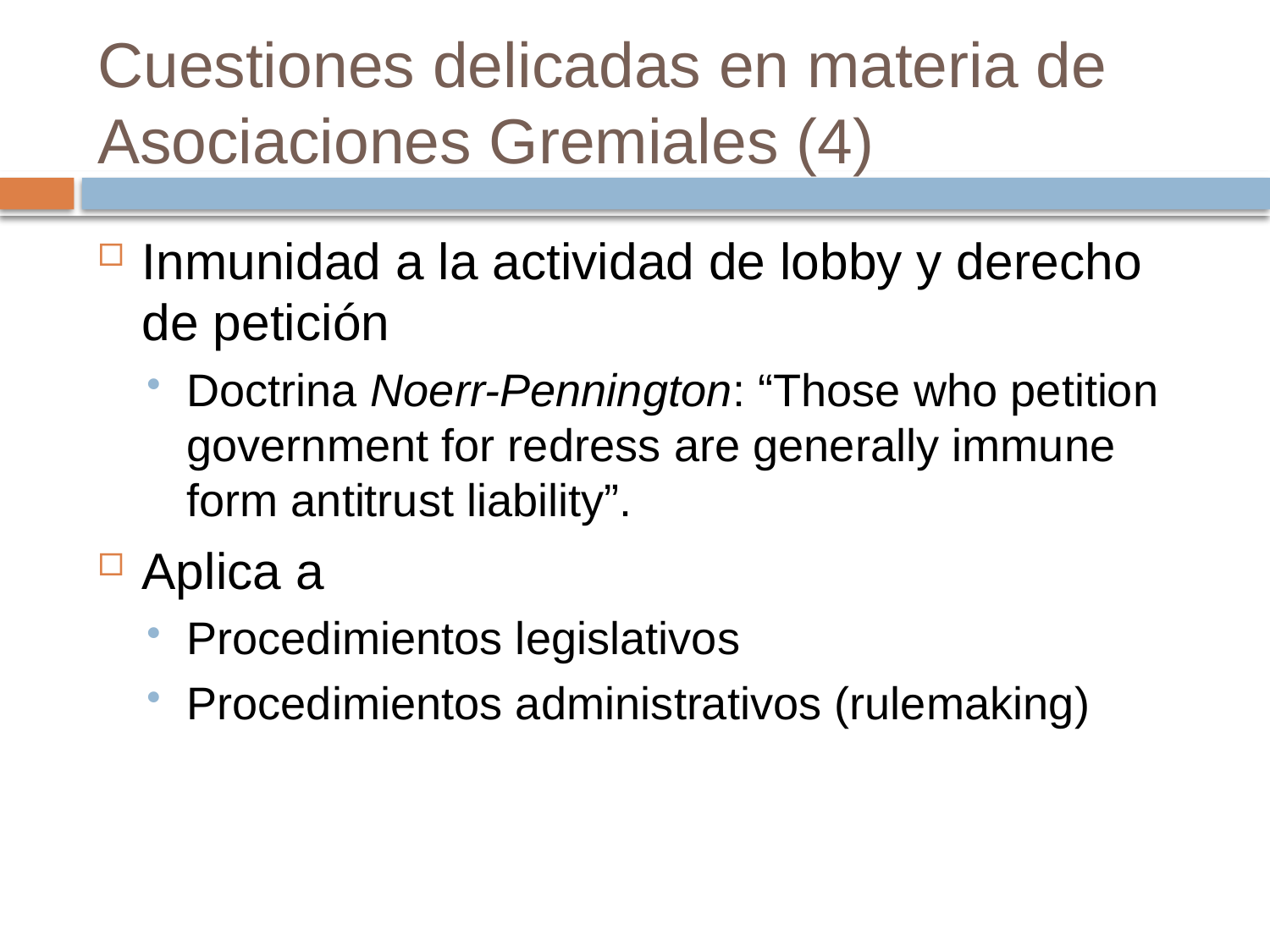

# Cuestiones delicadas en materia de Asociaciones Gremiales (4)
Inmunidad a la actividad de lobby y derecho de petición
Doctrina Noerr-Pennington: “Those who petition government for redress are generally immune form antitrust liability”.
Aplica a
Procedimientos legislativos
Procedimientos administrativos (rulemaking)